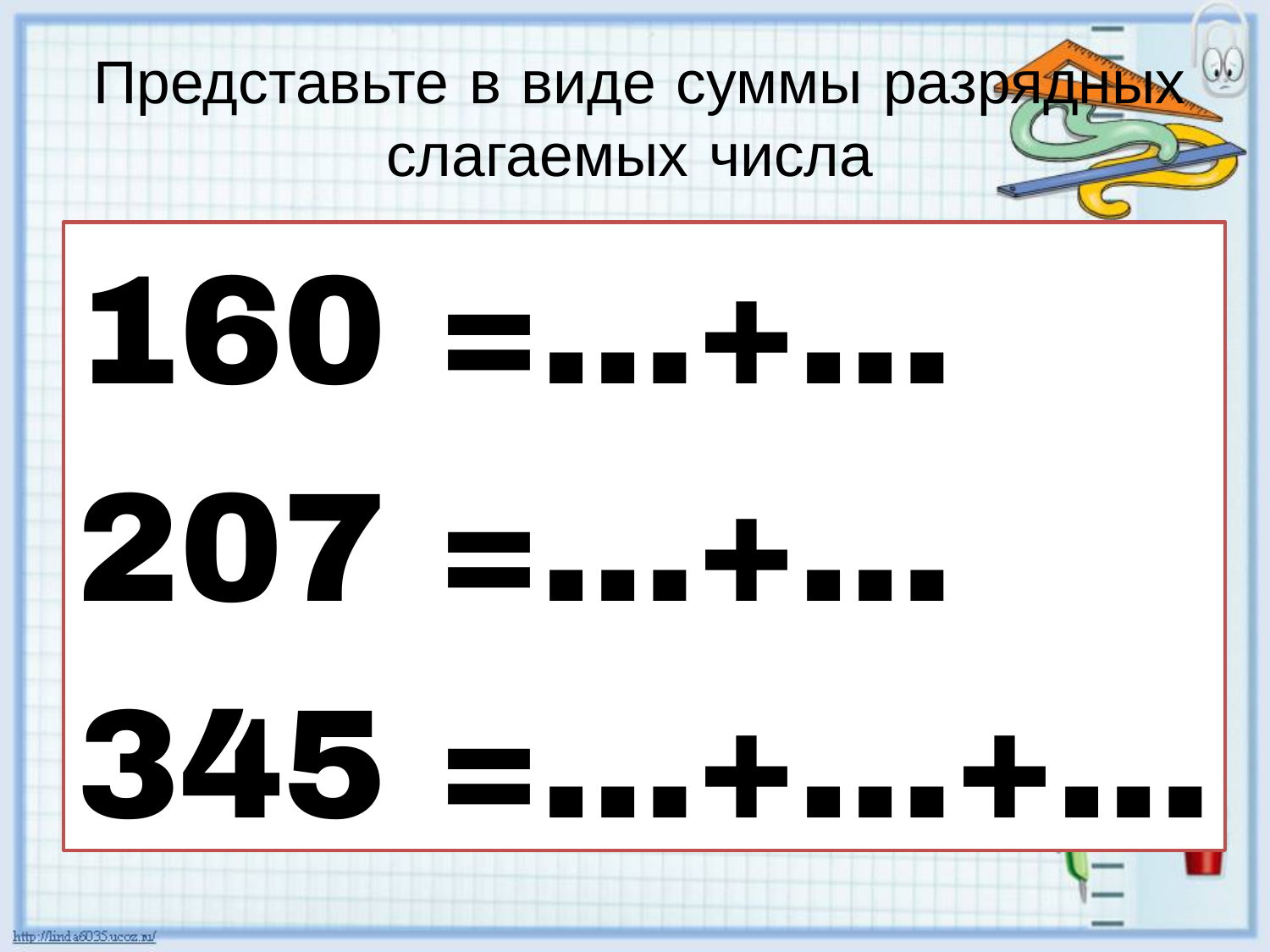

# Представьте в виде суммы разрядных слагаемых числа
160 =…+…
207 =…+…
345 =…+…+…